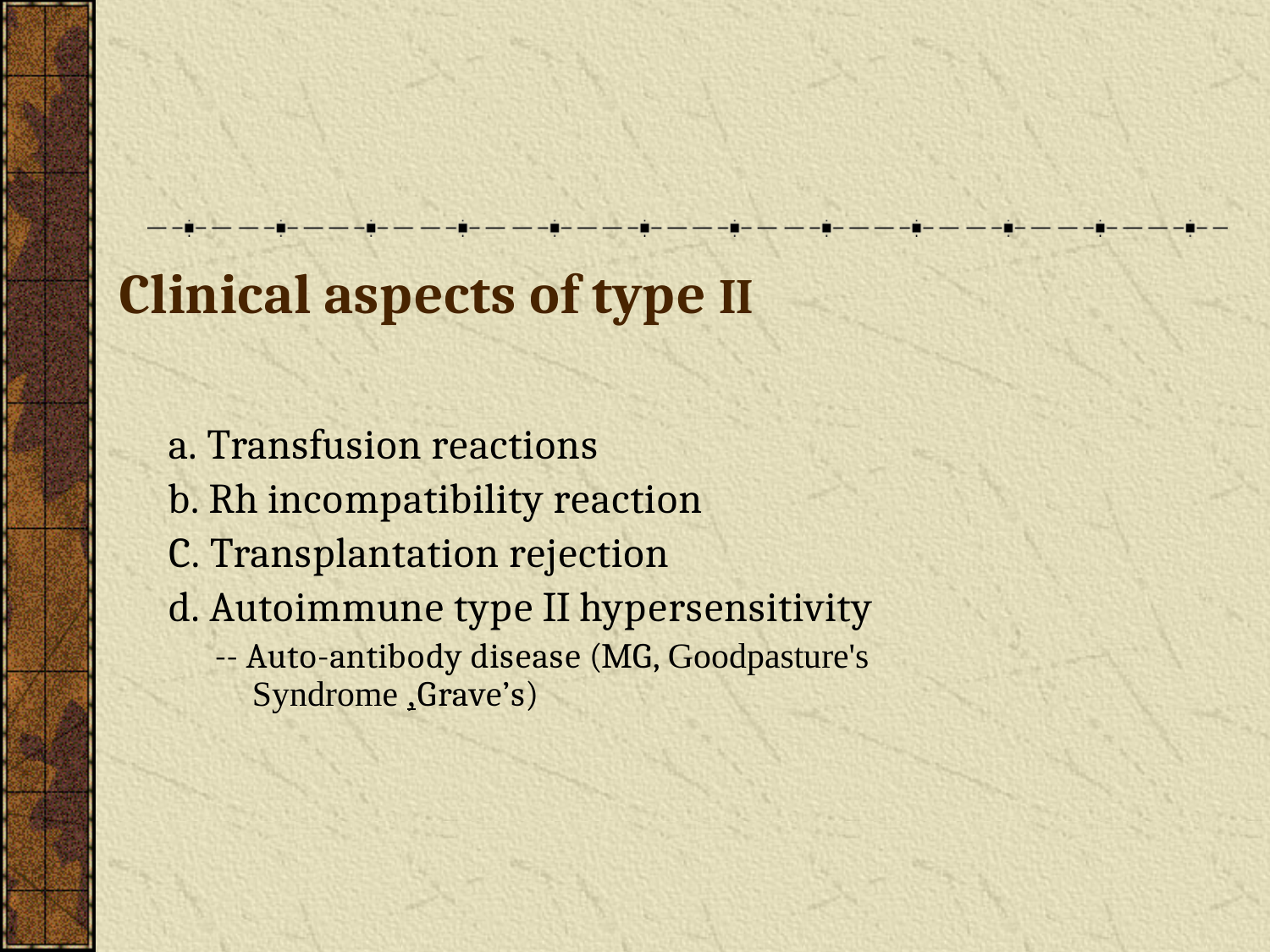

# Clinical aspects of type II
a. Transfusion reactions
b. Rh incompatibility reaction
C. Transplantation rejection
d. Autoimmune type II hypersensitivity
      -- Auto-antibody disease (MG, Goodpasture's  Syndrome ,Grave’s)